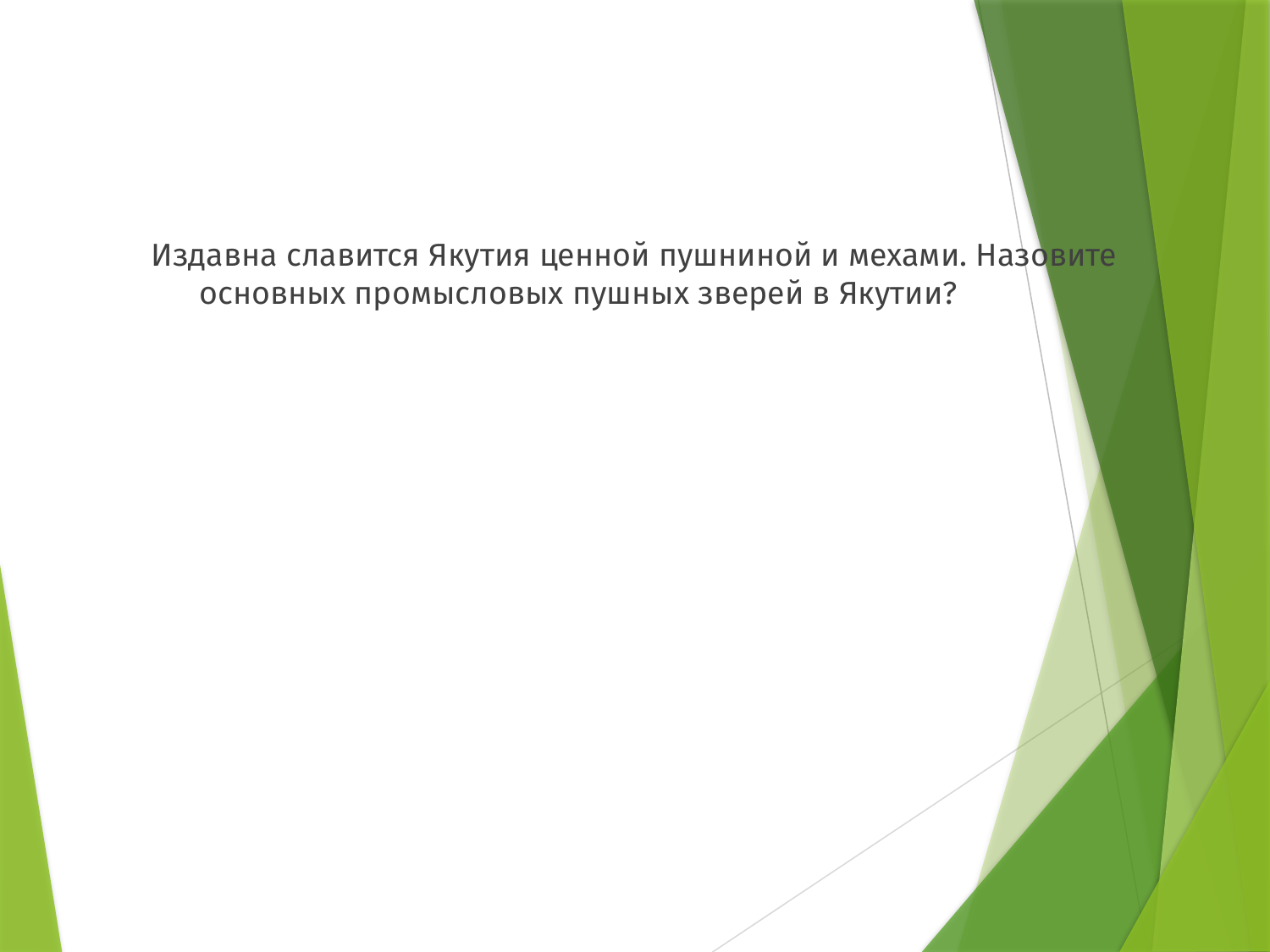

Издавна славится Якутия ценной пушниной и мехами. Назовите основных промысловых пушных зверей в Якутии?